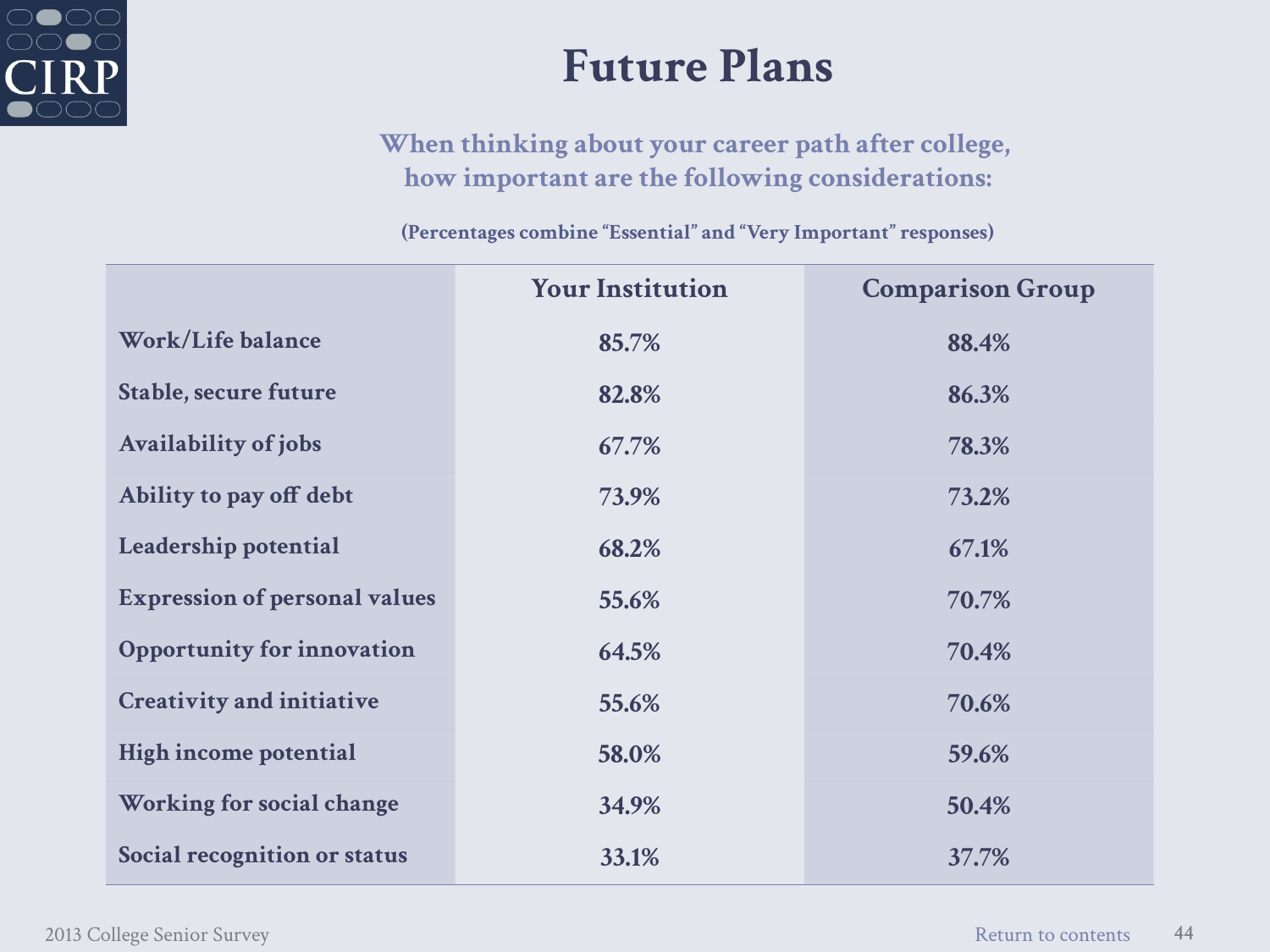

Future Plans
When thinking about your career path after college,
how important are the following considerations:
(Percentages combine “Essential” and “Very Important” responses)
|  | Your Institution | Comparison Group |
| --- | --- | --- |
| Work/Life balance | 85.7% | 88.4% |
| Stable, secure future | 82.8% | 86.3% |
| Availability of jobs | 67.7% | 78.3% |
| Ability to pay off debt | 73.9% | 73.2% |
| Leadership potential | 68.2% | 67.1% |
| Expression of personal values | 55.6% | 70.7% |
| Opportunity for innovation | 64.5% | 70.4% |
| Creativity and initiative | 55.6% | 70.6% |
| High income potential | 58.0% | 59.6% |
| Working for social change | 34.9% | 50.4% |
| Social recognition or status | 33.1% | 37.7% |
2013 College Senior Survey
44
44